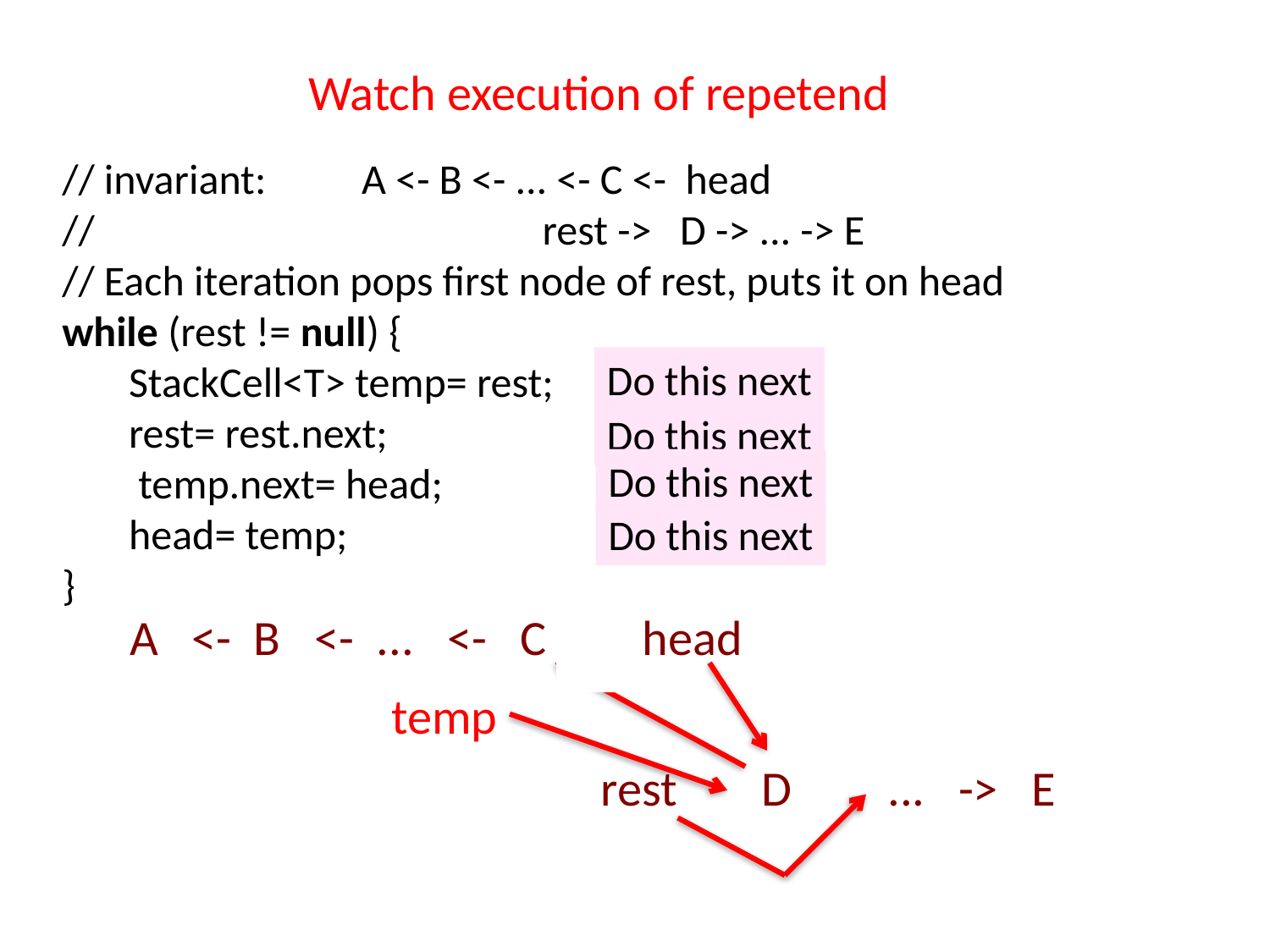

Watch execution of repetend
// invariant:          A <- B <- ... <- C <-  head
//                                               rest ->   D -> ... -> E
// Each iteration pops first node of rest, puts it on head
while (rest != null) {
       StackCell<T> temp= rest;
       rest= rest.next;
        temp.next= head;
       head= temp;
}
Do this next
Do this next
Do this next
Do this next
A   <-  B   <-  ...   <-   C   <-  head

                                          rest ->   D  ->   ...   ->   E

temp